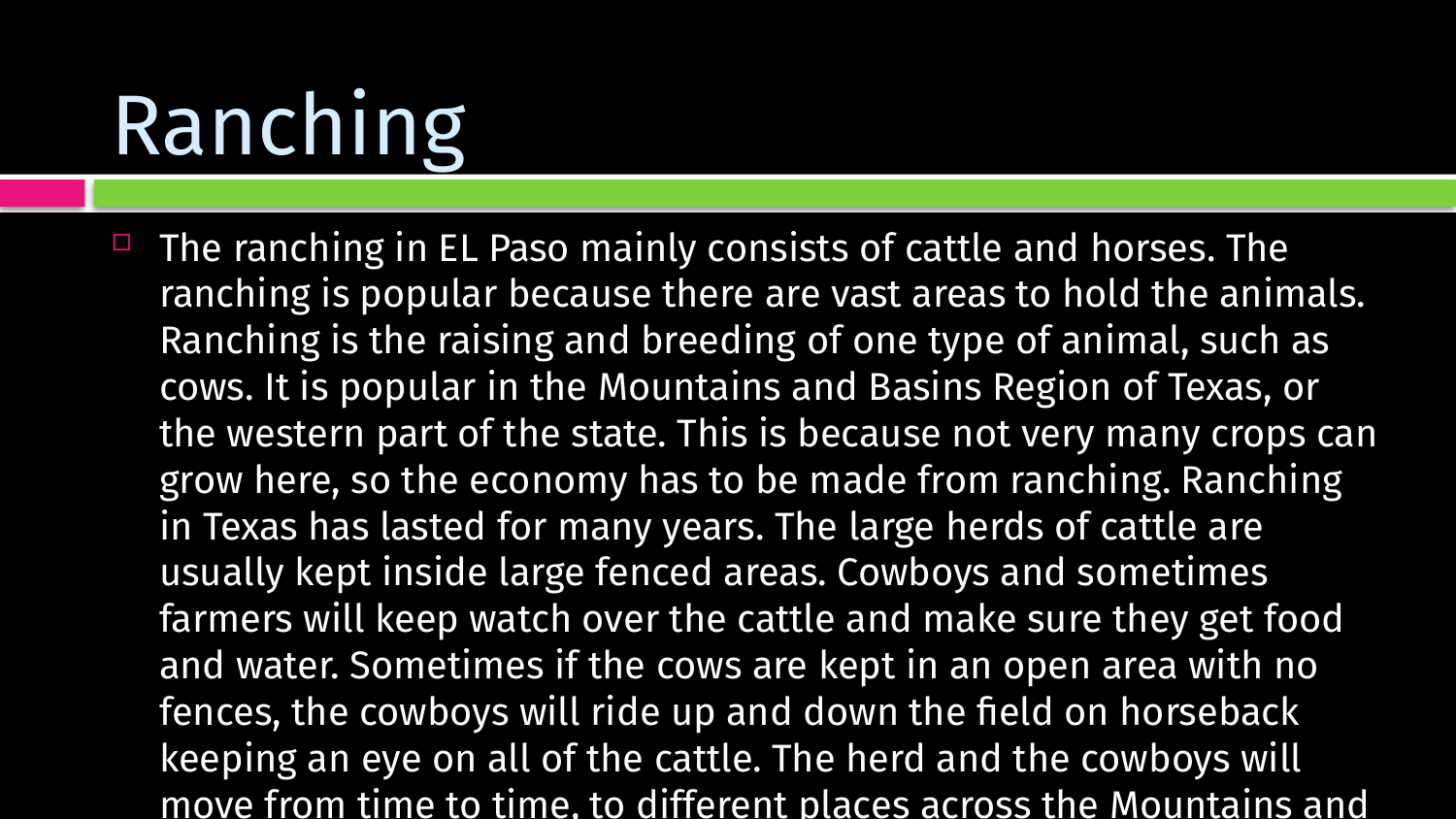

# Ranching
The ranching in EL Paso mainly consists of cattle and horses. The ranching is popular because there are vast areas to hold the animals. Ranching is the raising and breeding of one type of animal, such as cows. It is popular in the Mountains and Basins Region of Texas, or the western part of the state. This is because not very many crops can grow here, so the economy has to be made from ranching. Ranching in Texas has lasted for many years. The large herds of cattle are usually kept inside large fenced areas. Cowboys and sometimes farmers will keep watch over the cattle and make sure they get food and water. Sometimes if the cows are kept in an open area with no fences, the cowboys will ride up and down the field on horseback keeping an eye on all of the cattle. The herd and the cowboys will move from time to time, to different places across the Mountains and Basins region.